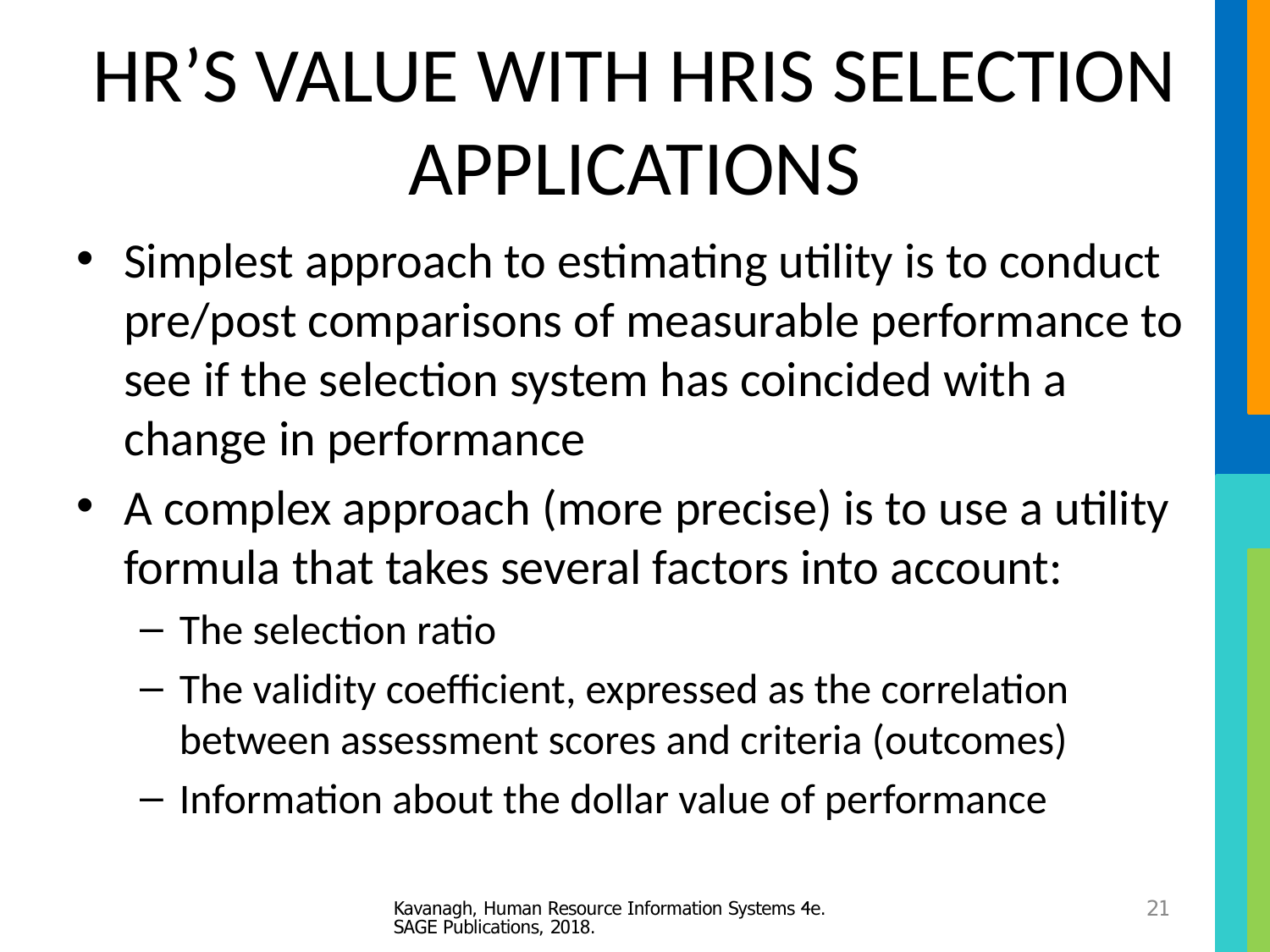

# HR’S VALUE WITH HRIS SELECTION APPLICATIONS
Simplest approach to estimating utility is to conduct pre/post comparisons of measurable performance to see if the selection system has coincided with a change in performance
A complex approach (more precise) is to use a utility formula that takes several factors into account:
The selection ratio
The validity coefficient, expressed as the correlation between assessment scores and criteria (outcomes)
Information about the dollar value of performance

Kavanagh, Human Resource Information Systems 4e. SAGE Publications, 2018.
21